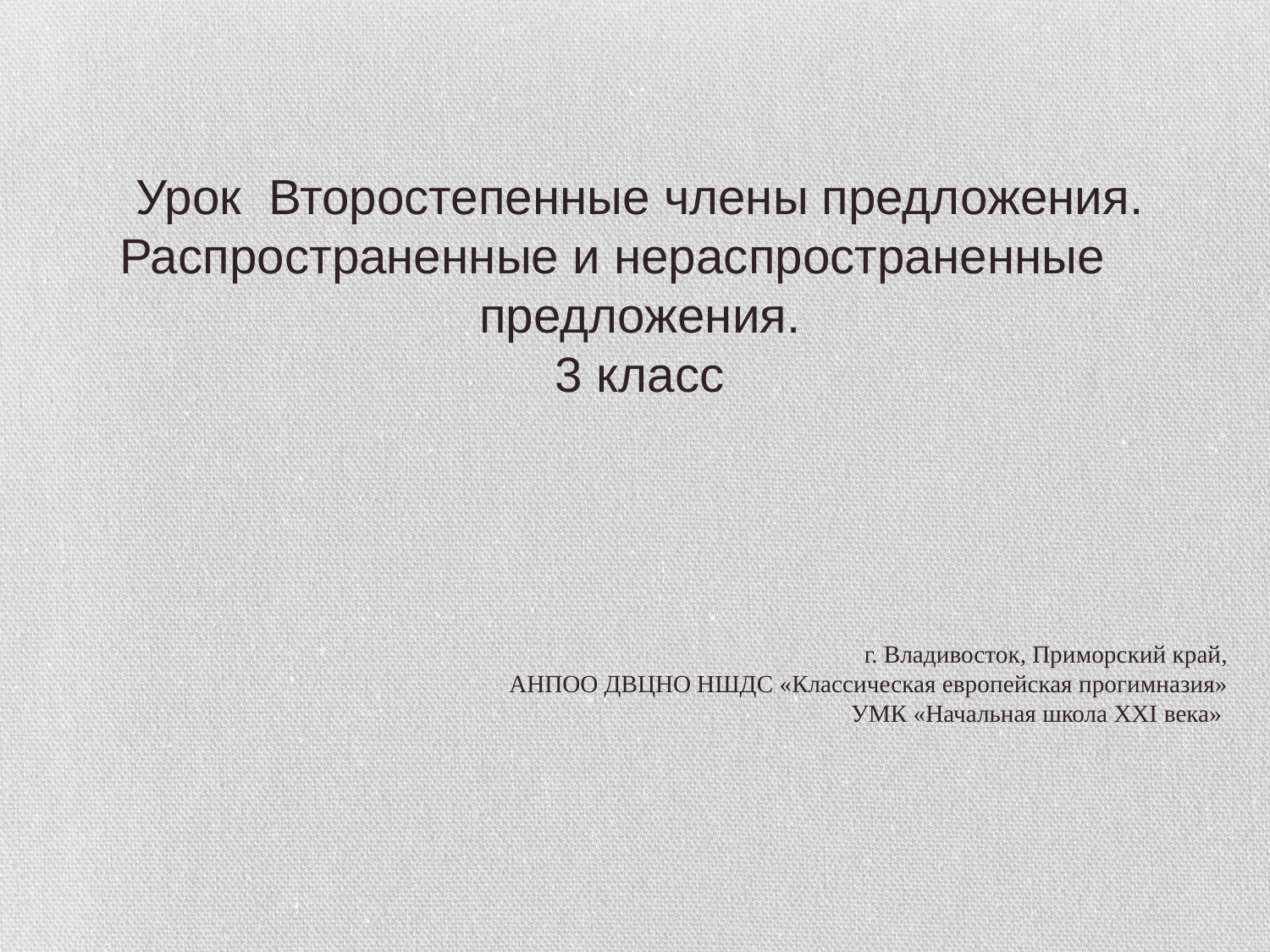

Урок  Второстепенные члены предложения. Распространенные и нераспространенные     предложения.
3 класс

г. Владивосток, Приморский край,
АНПОО ДВЦНО НШДС «Классическая европейская прогимназия»
УМК «Начальная школа XXI века»